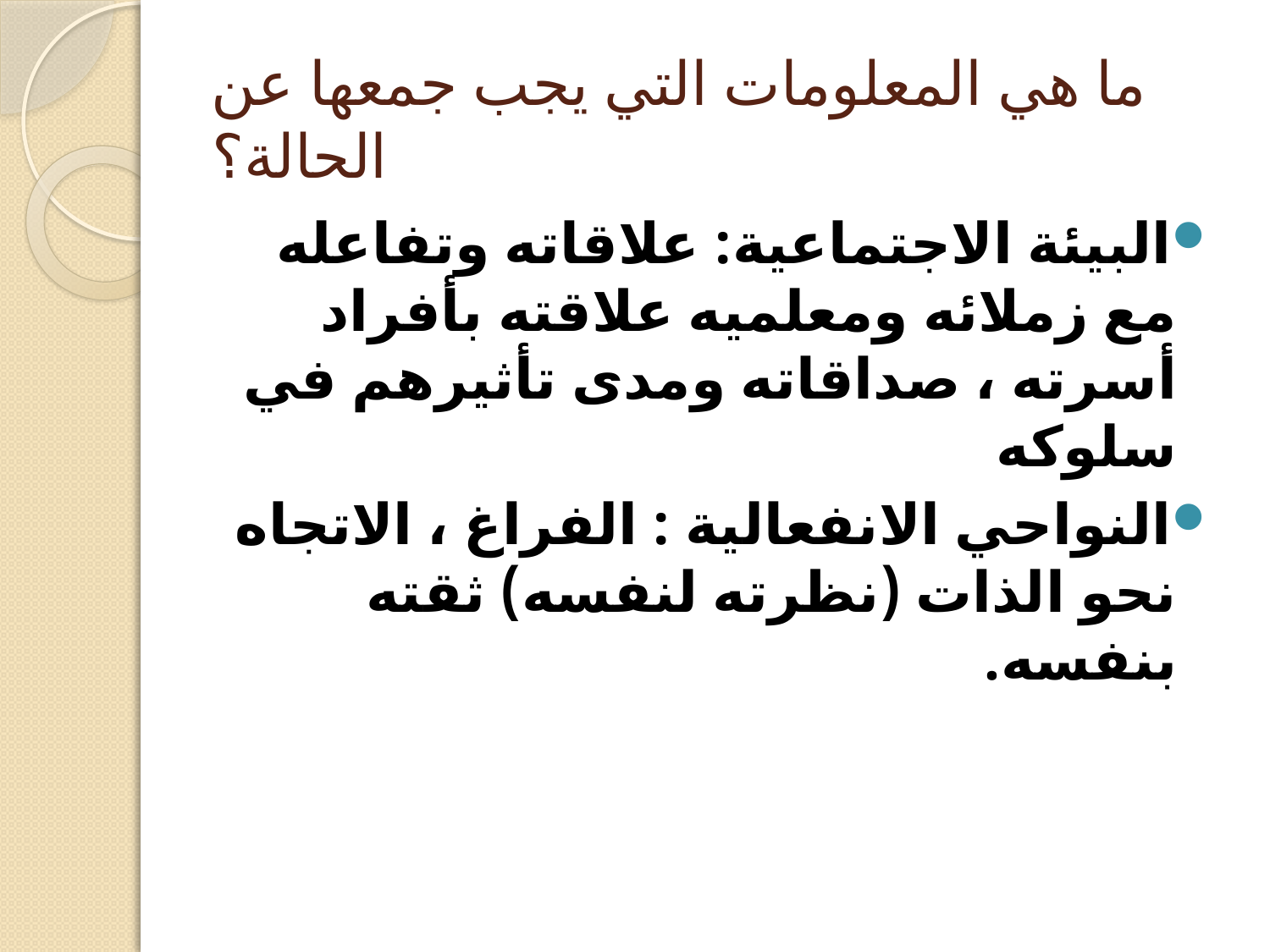

# ما هي المعلومات التي يجب جمعها عن الحالة؟
البيئة الاجتماعية: علاقاته وتفاعله مع زملائه ومعلميه علاقته بأفراد أسرته ، صداقاته ومدى تأثيرهم في سلوكه
النواحي الانفعالية : الفراغ ، الاتجاه نحو الذات (نظرته لنفسه) ثقته بنفسه.